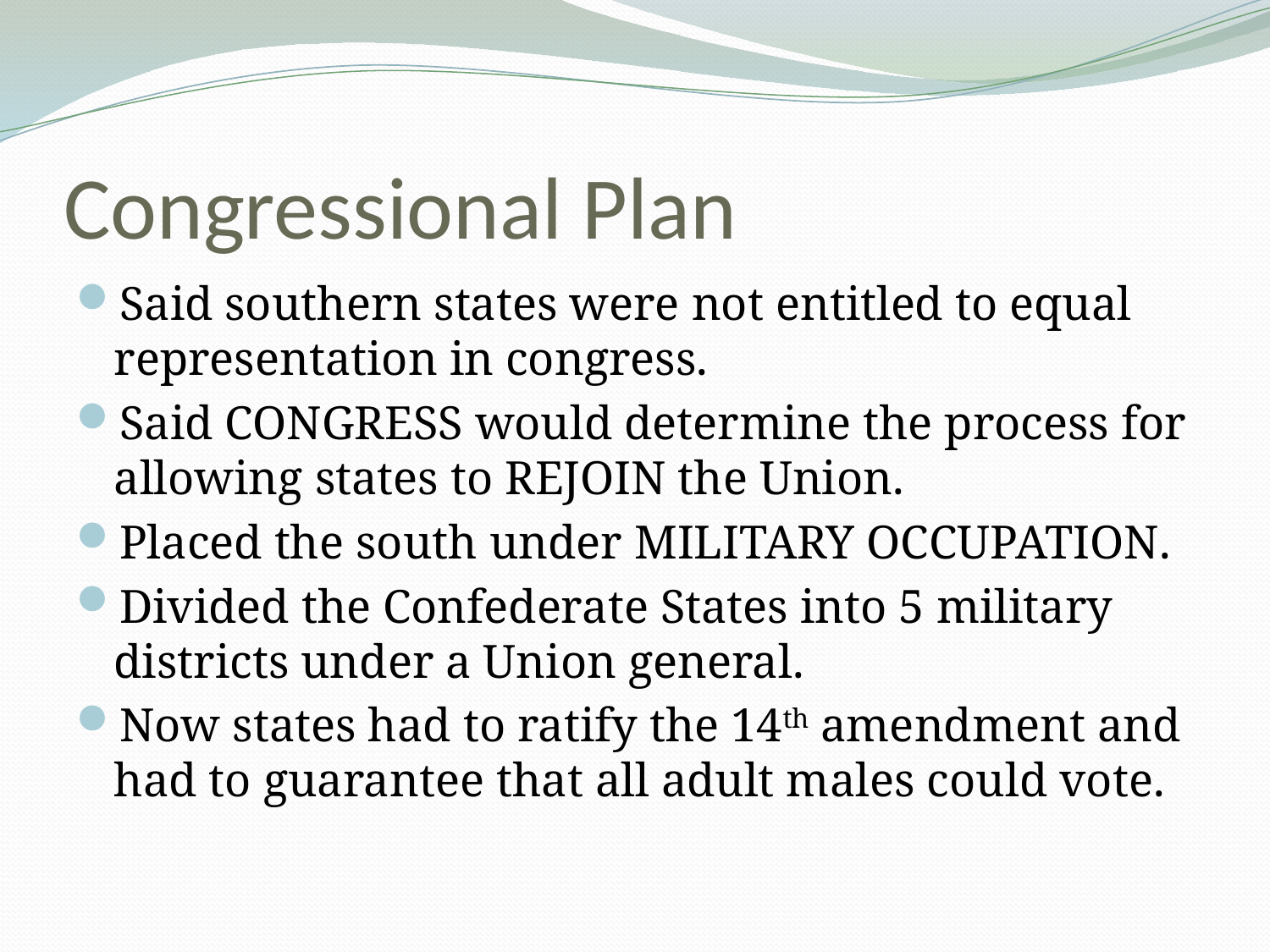

# Congressional Plan
Said southern states were not entitled to equal representation in congress.
Said CONGRESS would determine the process for allowing states to REJOIN the Union.
Placed the south under MILITARY OCCUPATION.
Divided the Confederate States into 5 military districts under a Union general.
Now states had to ratify the 14th amendment and had to guarantee that all adult males could vote.